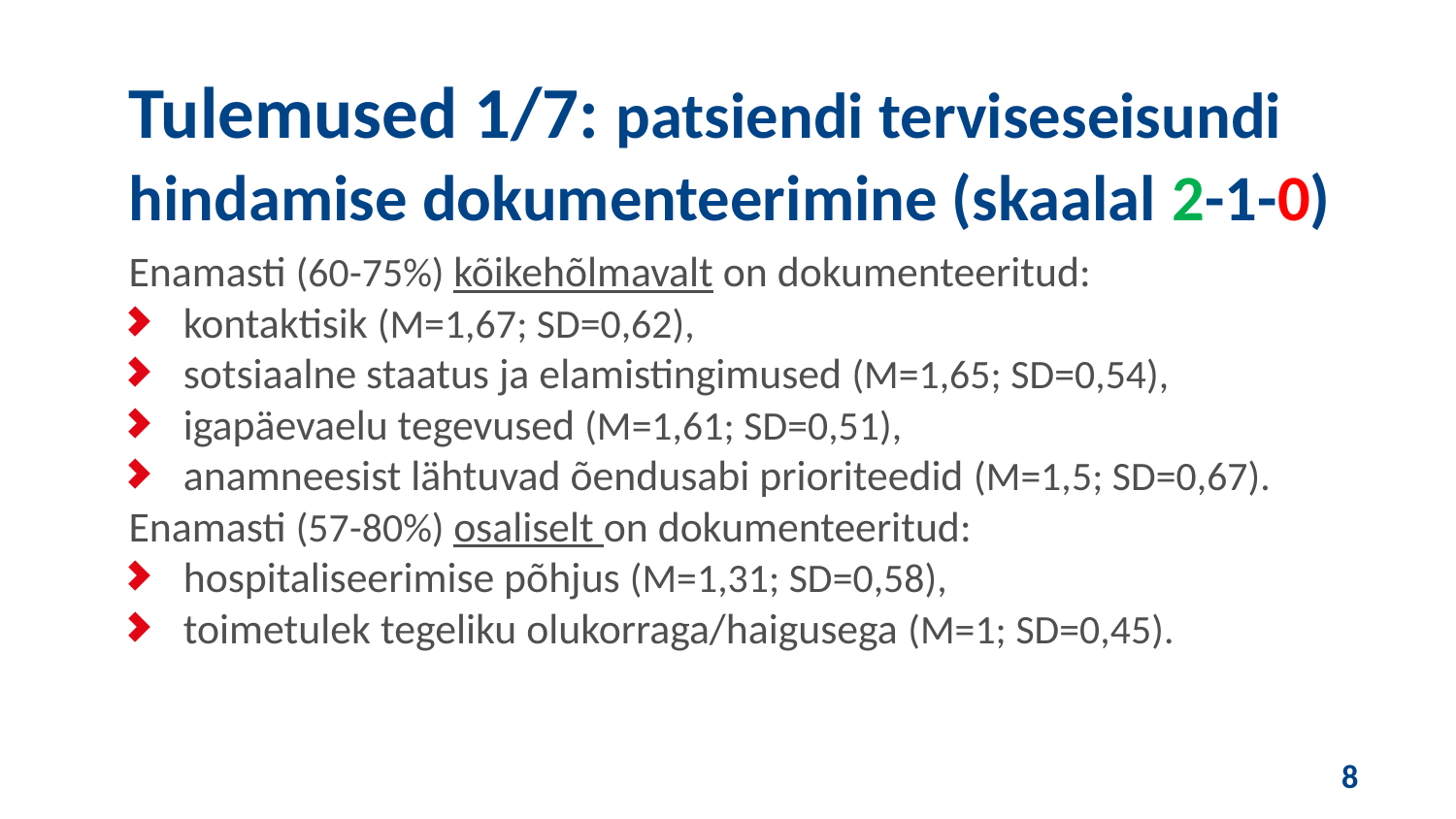

Tulemused 1/7: patsiendi terviseseisundi hindamise dokumenteerimine (skaalal 2-1-0)

Enamasti (60-75%) kõikehõlmavalt on dokumenteeritud:
kontaktisik (M=1,67; SD=0,62),
sotsiaalne staatus ja elamistingimused (M=1,65; SD=0,54),
igapäevaelu tegevused (M=1,61; SD=0,51),
anamneesist lähtuvad õendusabi prioriteedid (M=1,5; SD=0,67).
Enamasti (57-80%) osaliselt on dokumenteeritud:
hospitaliseerimise põhjus (M=1,31; SD=0,58),
toimetulek tegeliku olukorraga/haigusega (M=1; SD=0,45).